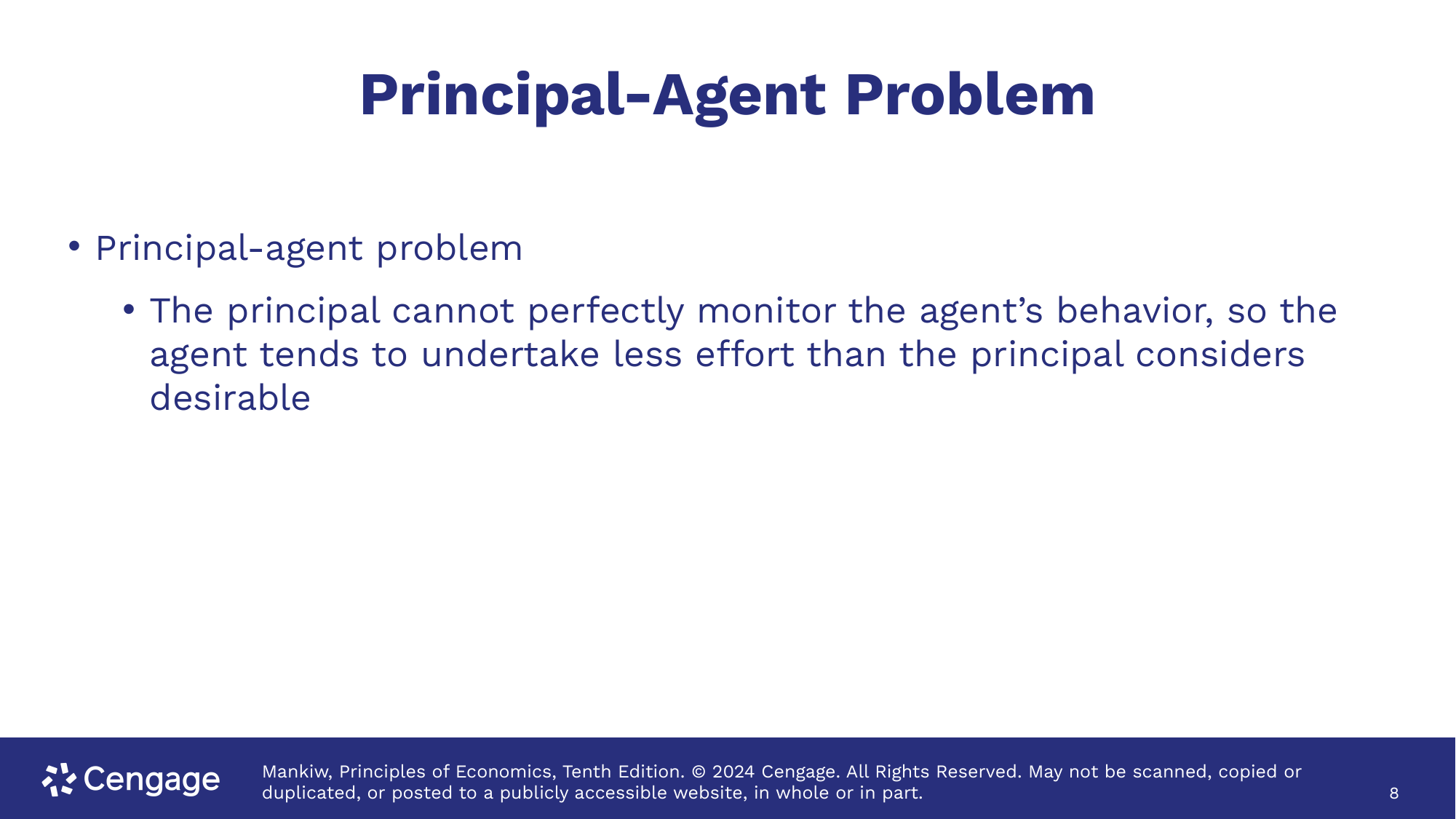

# Principal-Agent Problem
Principal-agent problem
The principal cannot perfectly monitor the agent’s behavior, so the agent tends to undertake less effort than the principal considers desirable